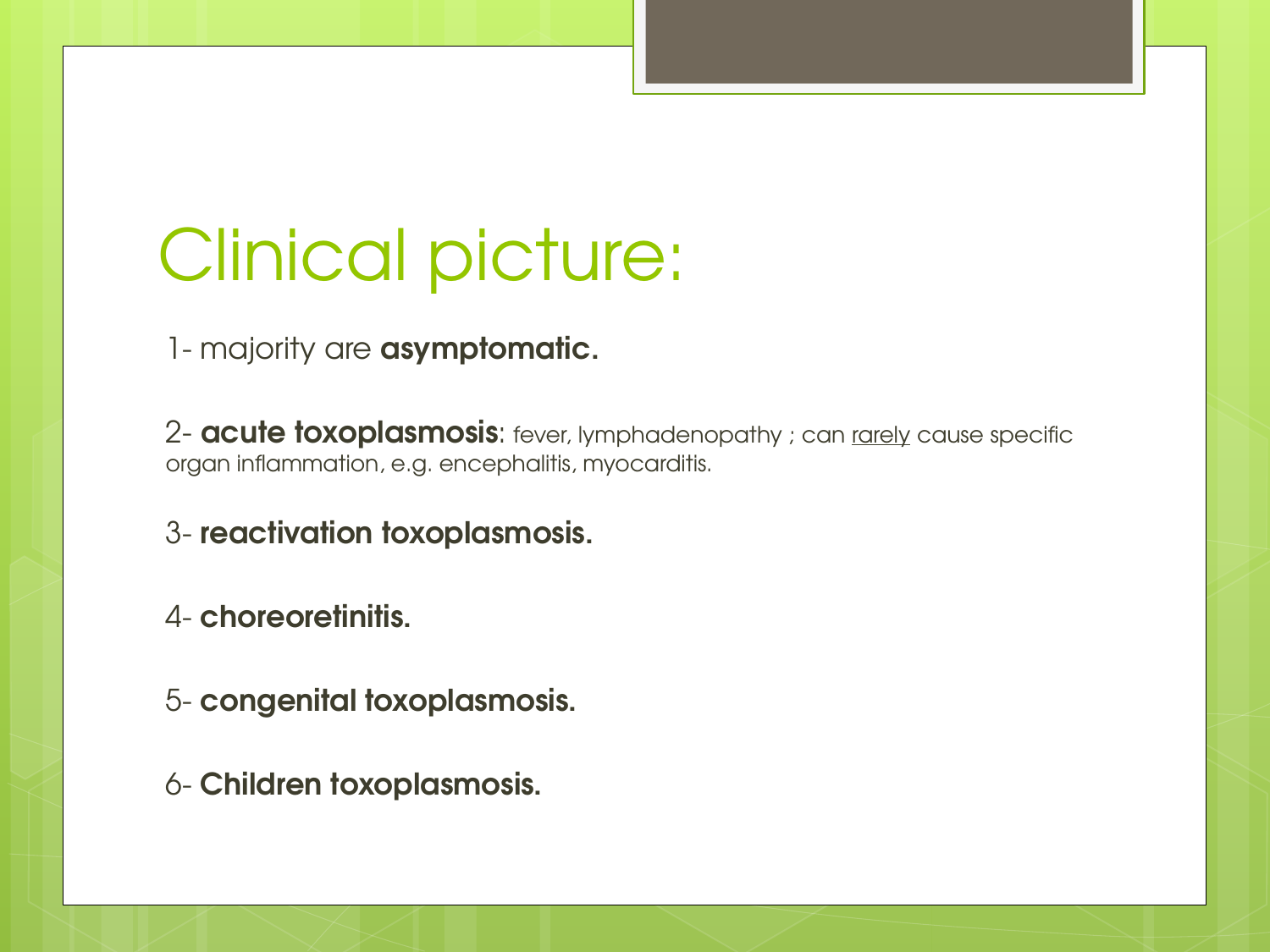

# Clinical picture:
1- majority are asymptomatic.

2- acute toxoplasmosis: fever, lymphadenopathy ; can rarely cause specific organ inflammation, e.g. encephalitis, myocarditis.

3- reactivation toxoplasmosis.

4- choreoretinitis.

5- congenital toxoplasmosis.

6- Children toxoplasmosis.